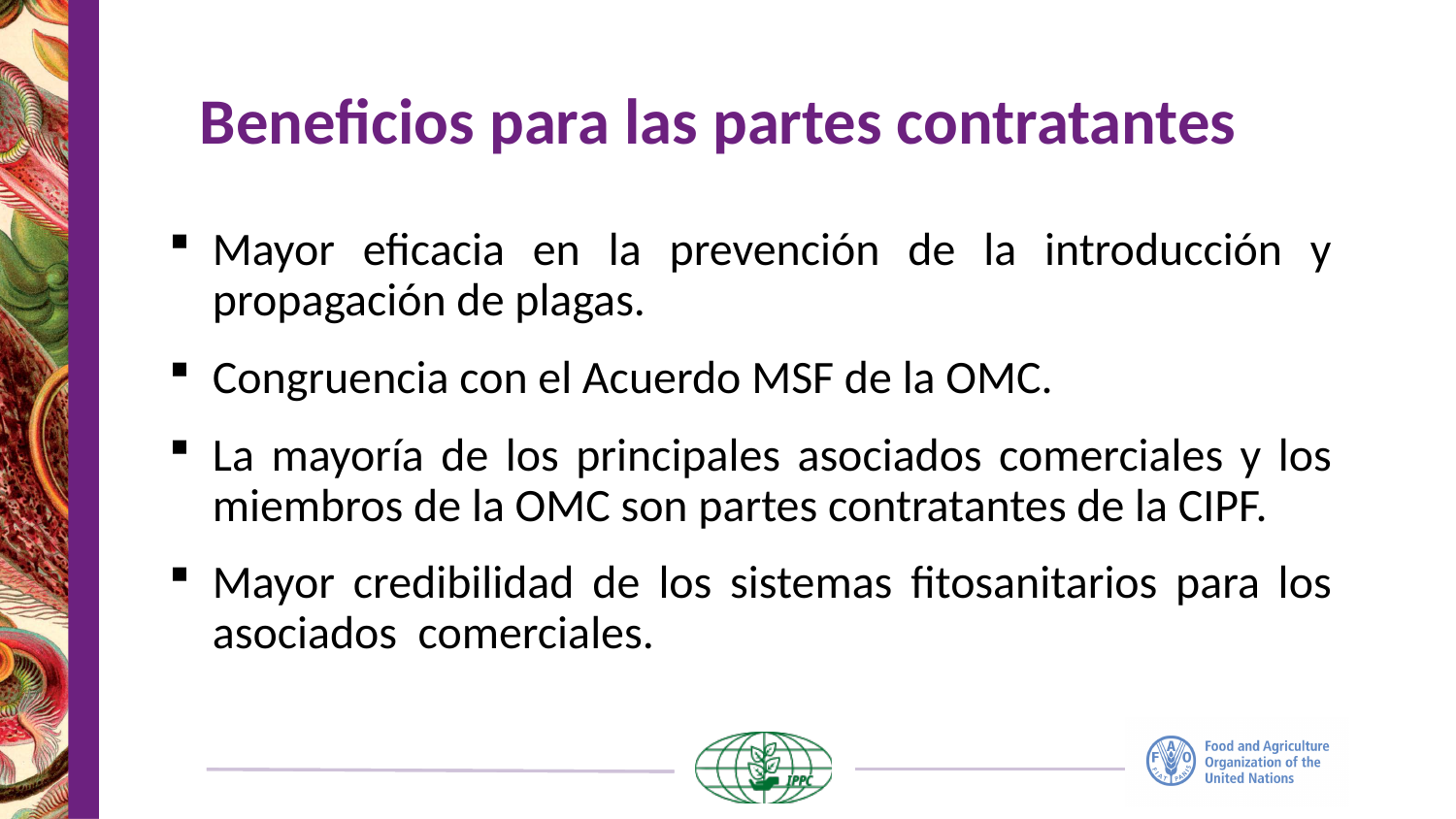

# Beneficios para las partes contratantes
Mayor eficacia en la prevención de la introducción y propagación de plagas.
Congruencia con el Acuerdo MSF de la OMC.
La mayoría de los principales asociados comerciales y los miembros de la OMC son partes contratantes de la CIPF.
Mayor credibilidad de los sistemas fitosanitarios para los asociados  comerciales.